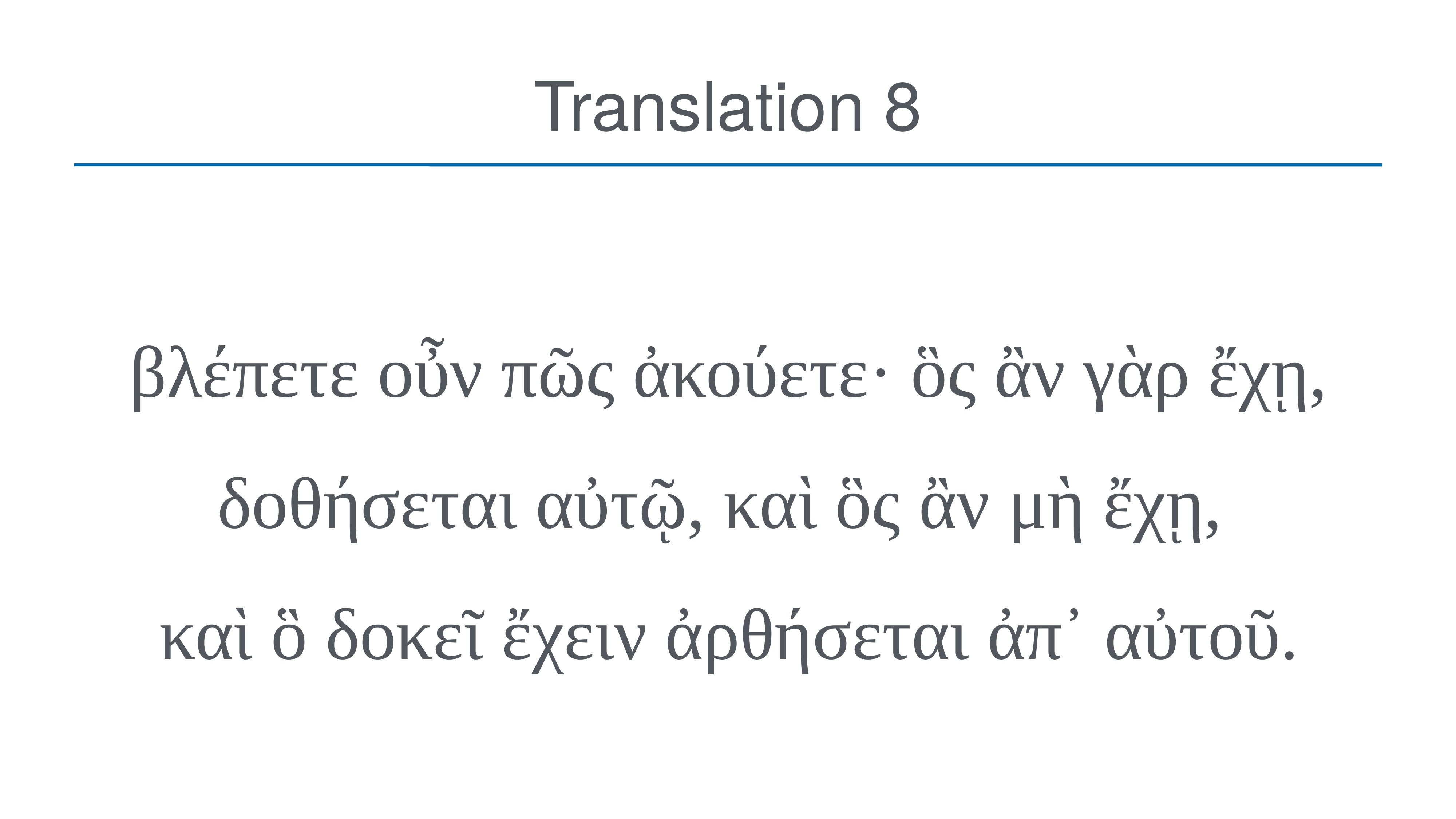

# Translation 8
βλέπετε οὖν πῶς ἀκούετε· ὃς ἂν γὰρ ἔχῃ, δοθήσεται αὐτῷ, καὶ ὃς ἂν μὴ ἔχῃ,
καὶ ὃ δοκεῖ ἔχειν ἀρθήσεται ἀπ᾽ αὐτοῦ.